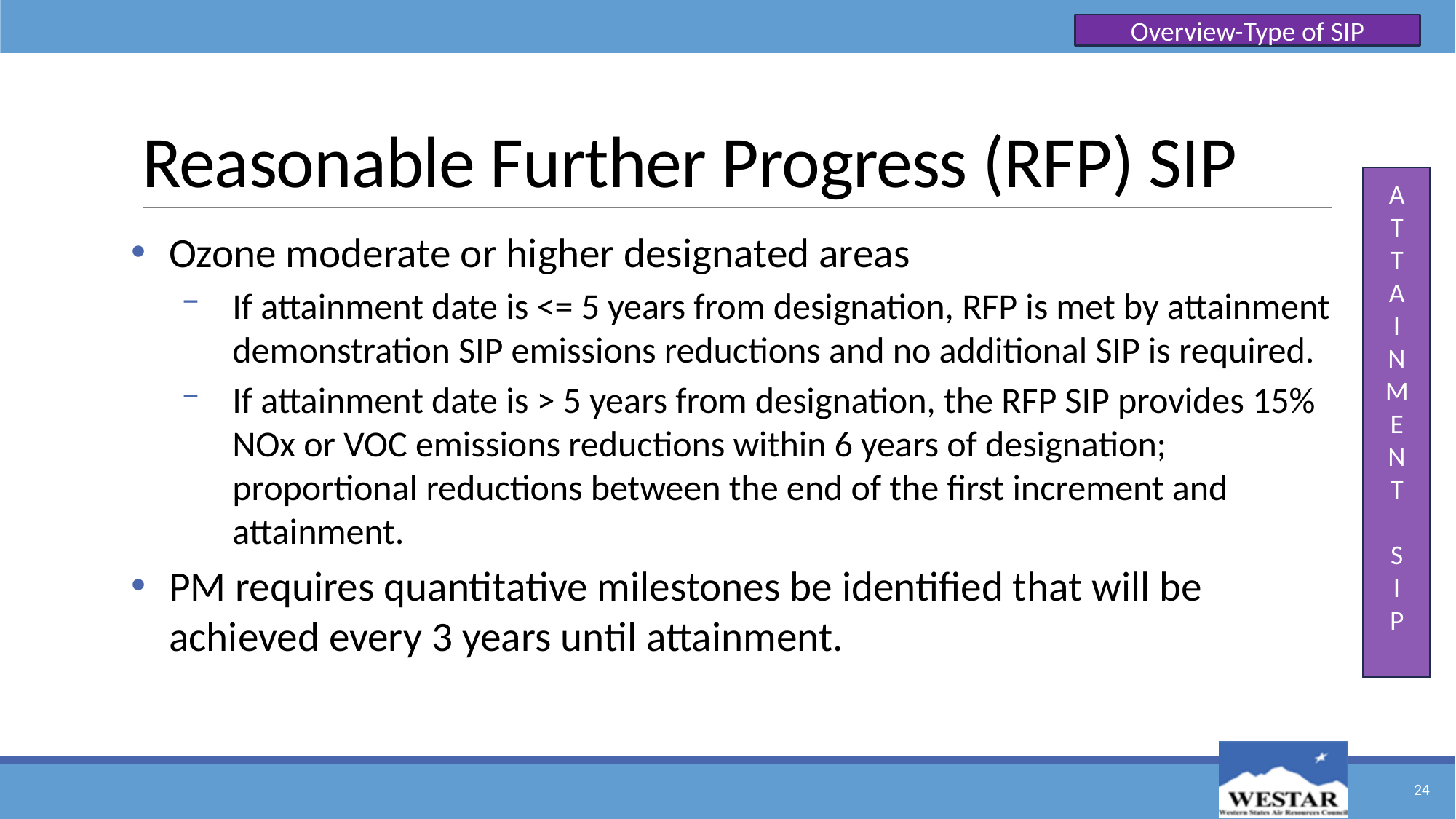

Overview-Type of SIP
# Reasonable Further Progress (RFP) SIP
A
T
T
A
I
N
M
E
N
T

S
I
P

Ozone moderate or higher designated areas
If attainment date is <= 5 years from designation, RFP is met by attainment demonstration SIP emissions reductions and no additional SIP is required.
If attainment date is > 5 years from designation, the RFP SIP provides 15% NOx or VOC emissions reductions within 6 years of designation; proportional reductions between the end of the first increment and attainment.
PM requires quantitative milestones be identified that will be achieved every 3 years until attainment.

24